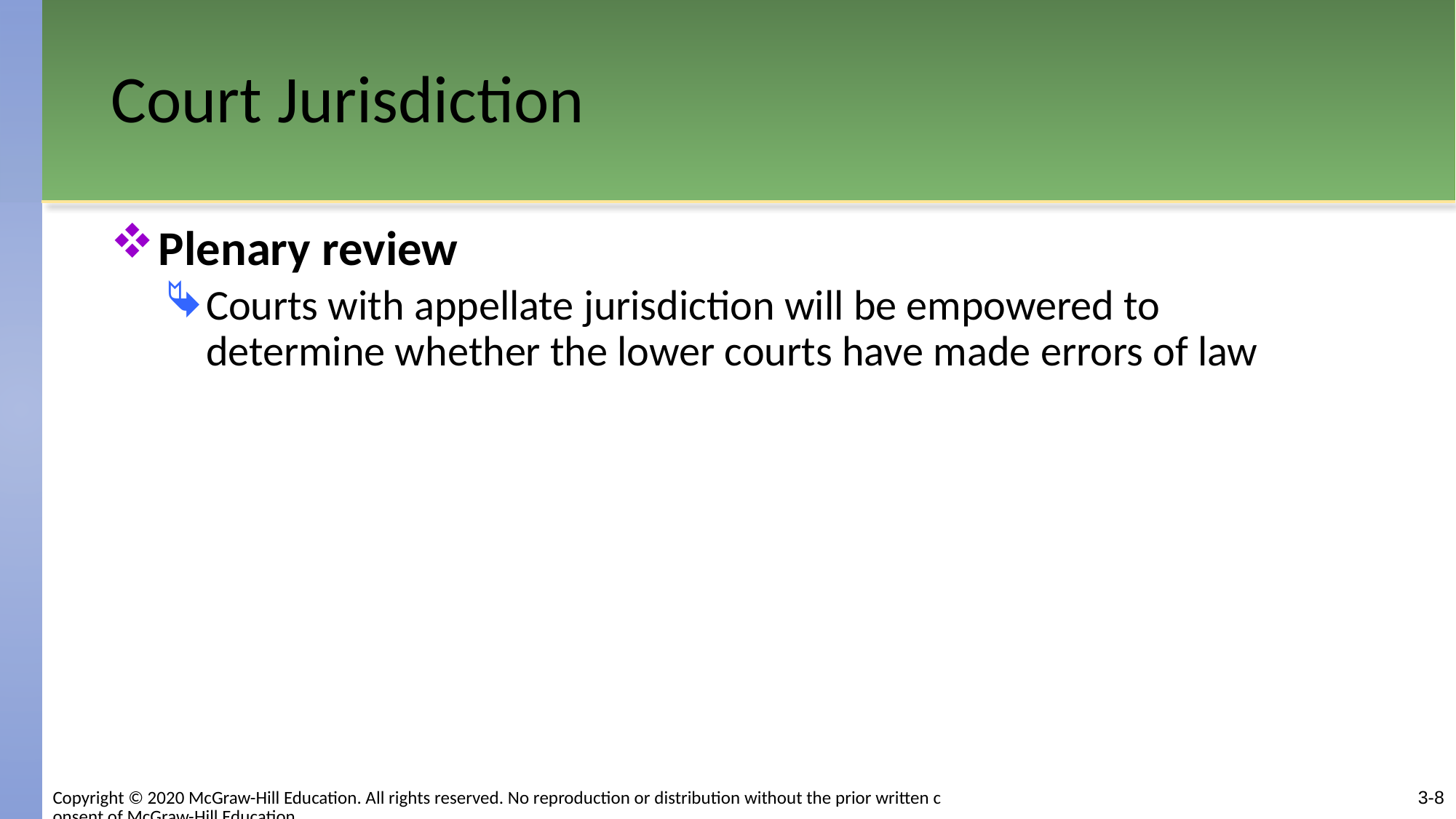

# Court Jurisdiction
Plenary review
Courts with appellate jurisdiction will be empowered to determine whether the lower courts have made errors of law

3-8
Copyright © 2020 McGraw-Hill Education. All rights reserved. No reproduction or distribution without the prior written consent of McGraw-Hill Education.